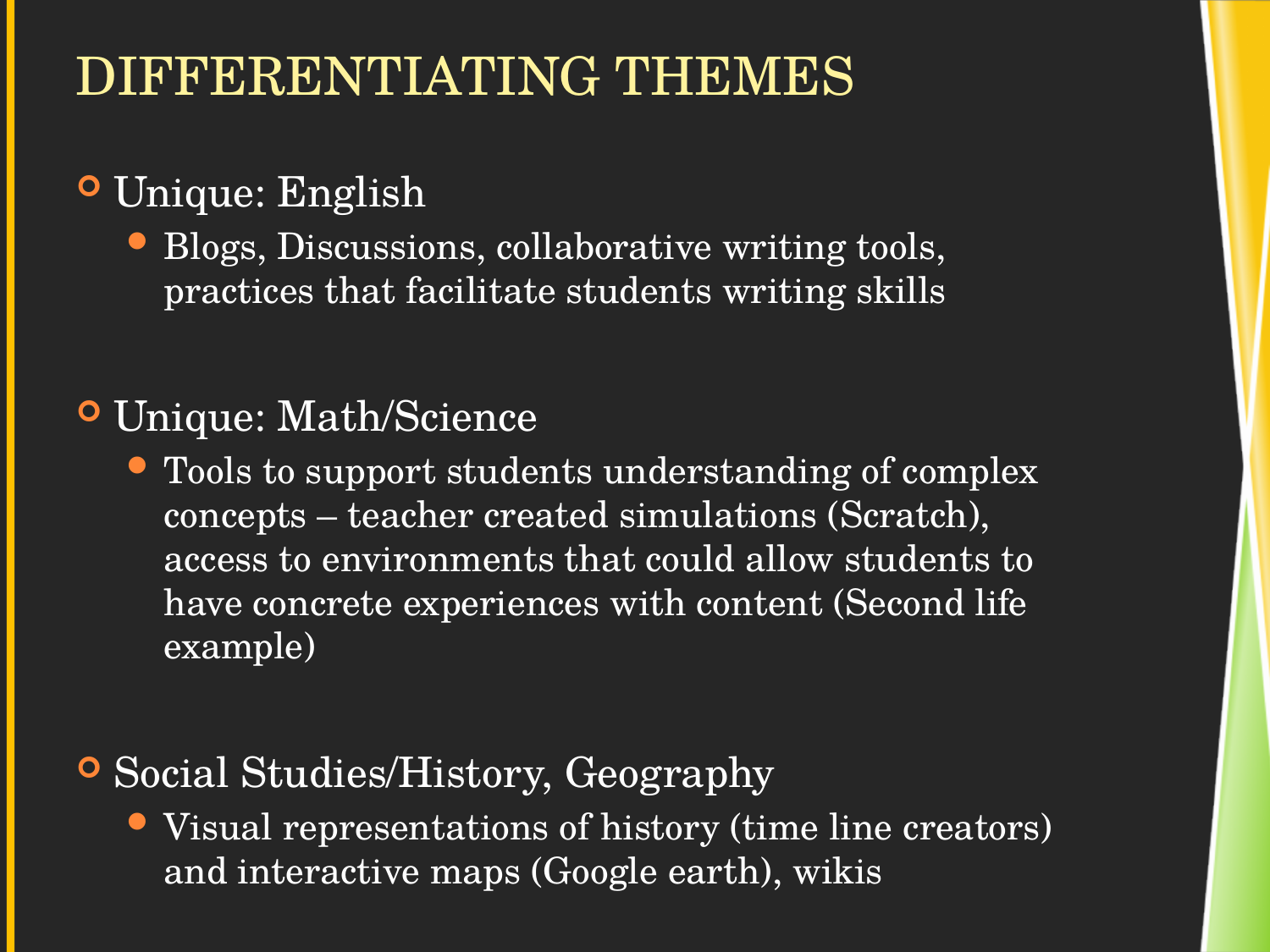

# Differentiating themes
Unique: English
Blogs, Discussions, collaborative writing tools, practices that facilitate students writing skills

Unique: Math/Science
Tools to support students understanding of complex concepts – teacher created simulations (Scratch), access to environments that could allow students to have concrete experiences with content (Second life example)

Social Studies/History, Geography
Visual representations of history (time line creators) and interactive maps (Google earth), wikis